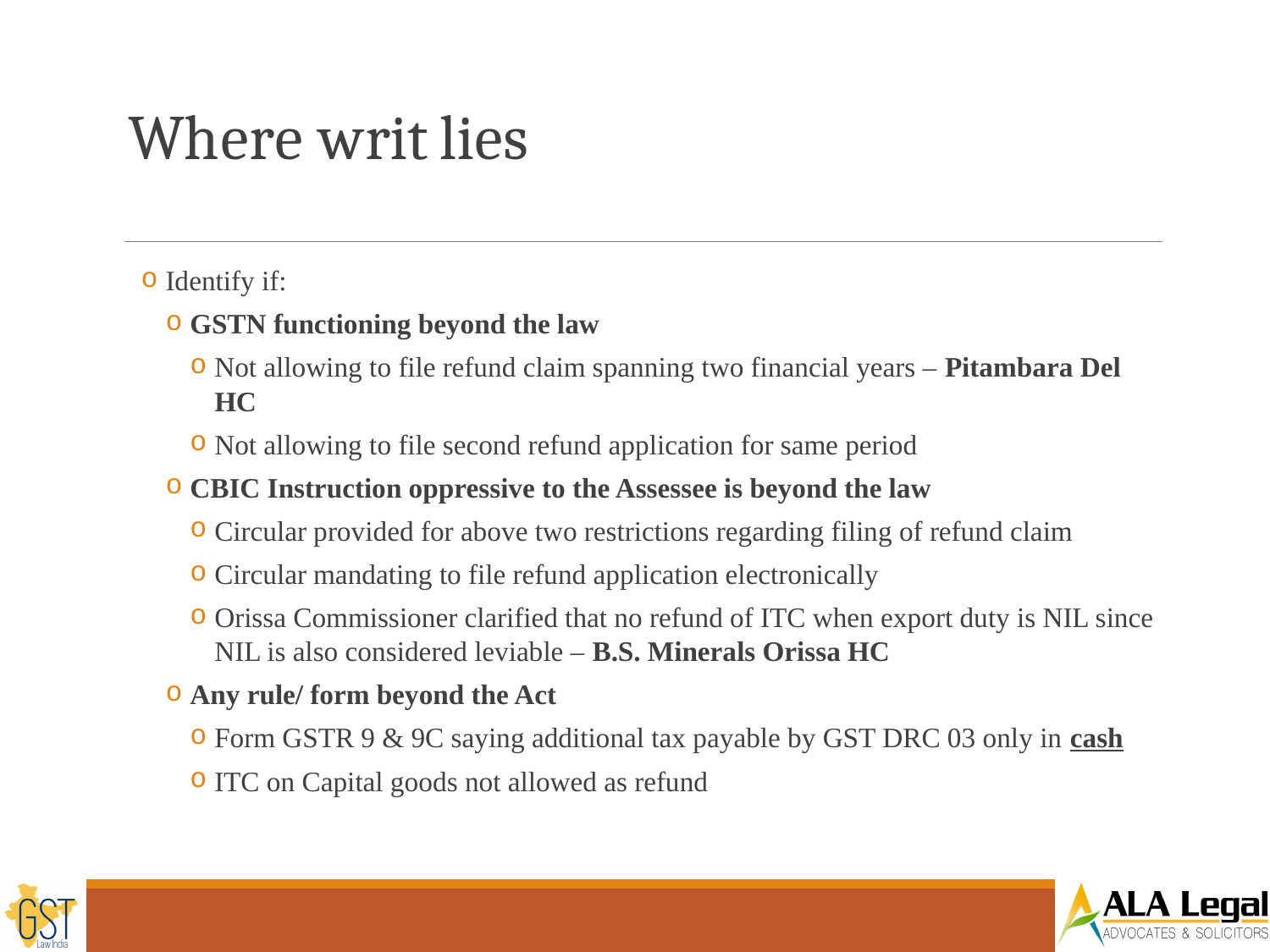

# Where writ lies
Identify if:
GSTN functioning beyond the law
Not allowing to file refund claim spanning two financial years – Pitambara Del HC
Not allowing to file second refund application for same period
CBIC Instruction oppressive to the Assessee is beyond the law
Circular provided for above two restrictions regarding filing of refund claim
Circular mandating to file refund application electronically
Orissa Commissioner clarified that no refund of ITC when export duty is NIL since NIL is also considered leviable – B.S. Minerals Orissa HC
Any rule/ form beyond the Act
Form GSTR 9 & 9C saying additional tax payable by GST DRC 03 only in cash
ITC on Capital goods not allowed as refund